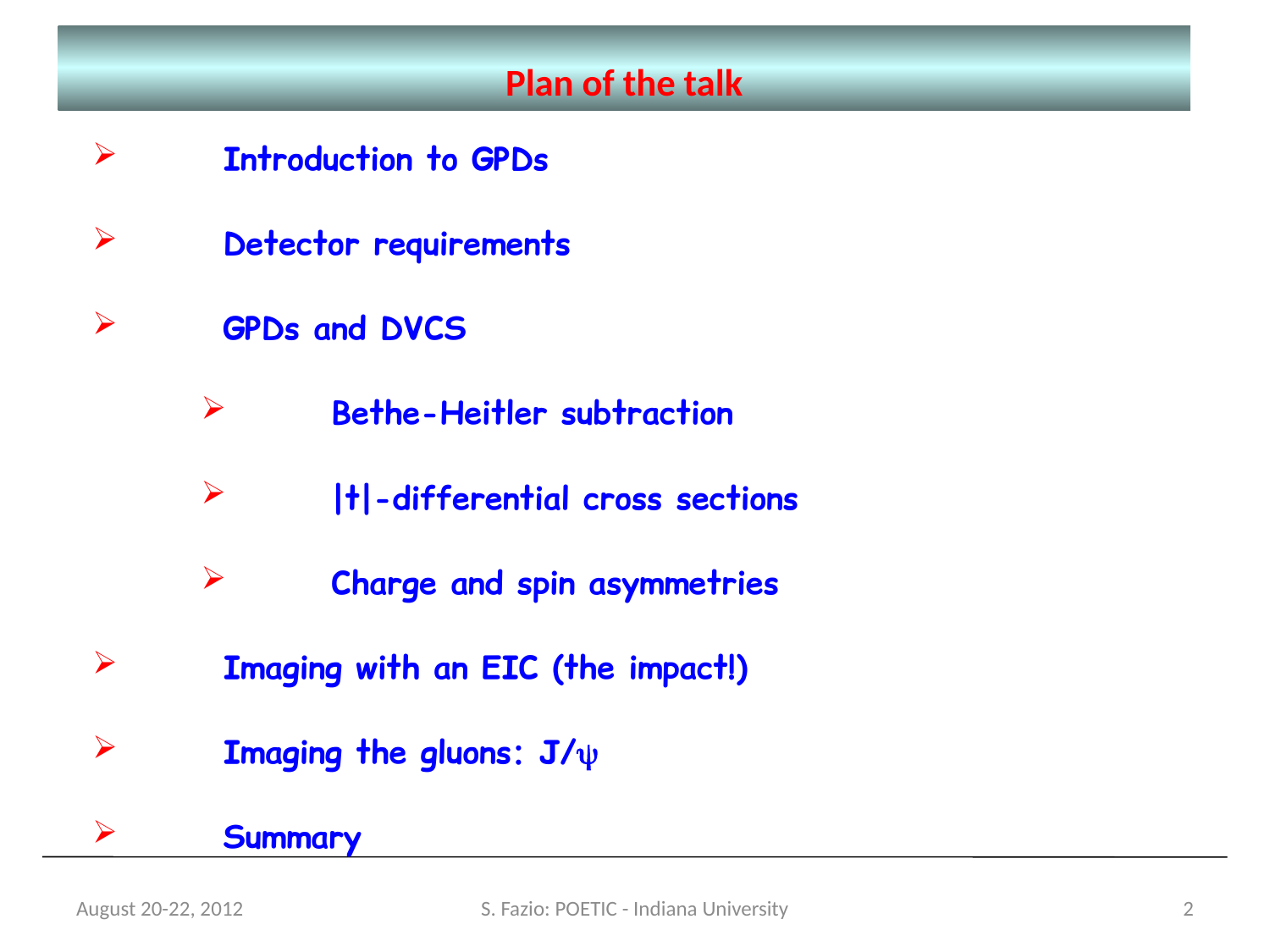

Plan of the talk
Introduction to GPDs
Detector requirements
GPDs and DVCS
Bethe-Heitler subtraction
|t|-differential cross sections
Charge and spin asymmetries
Imaging with an EIC (the impact!)
Imaging the gluons: J/ψ
Summary

August 20-22, 2012
S. Fazio: POETIC - Indiana University
2